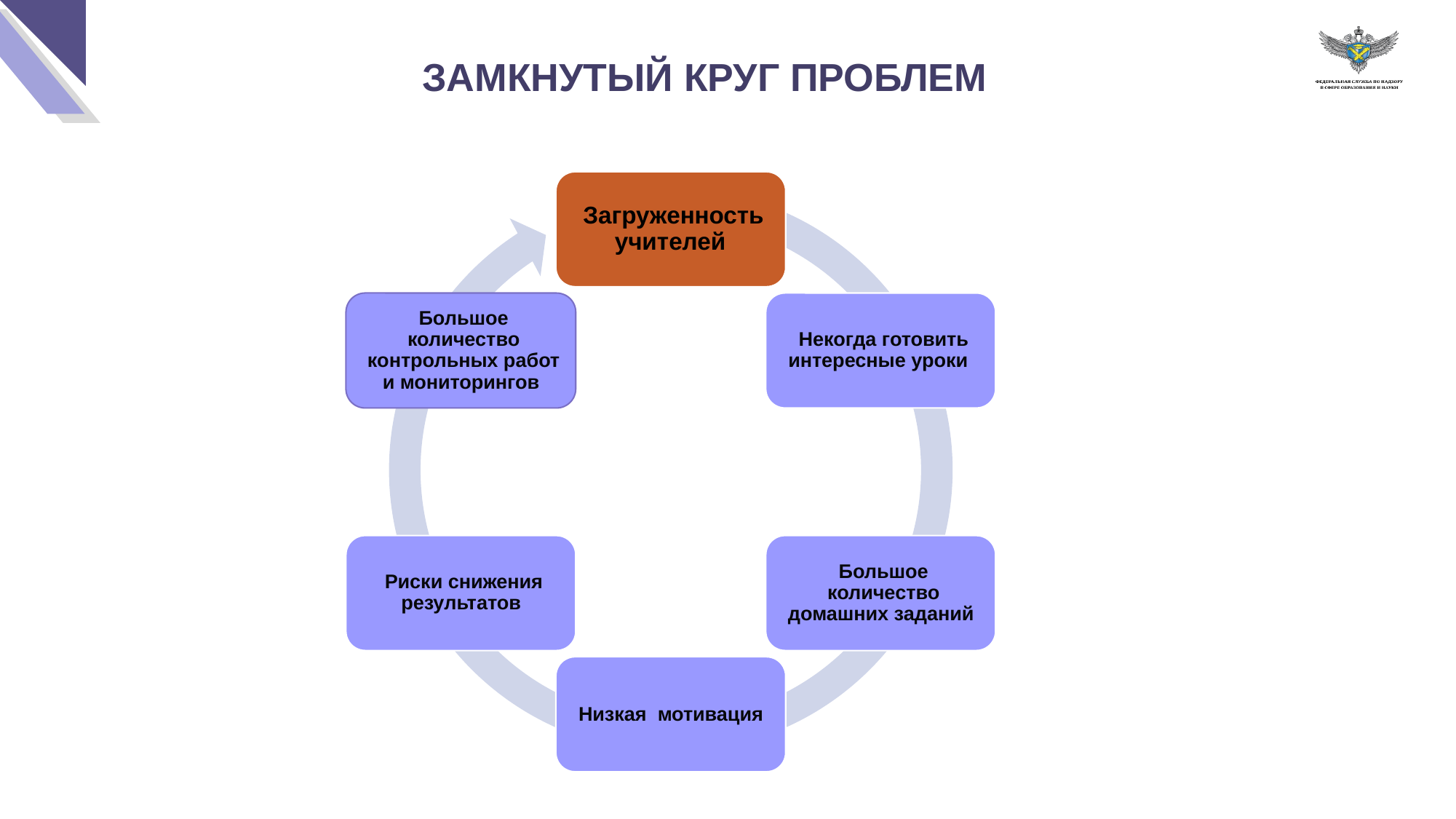

ЗАМКНУТЫЙ КРУГ ПРОБЛЕМ
Загруженность учителей
Некогда готовить интересные уроки
Большое количество домашних заданий
Низкая  мотивация
Риски снижения результатов
Большое количество контрольных работ и мониторингов